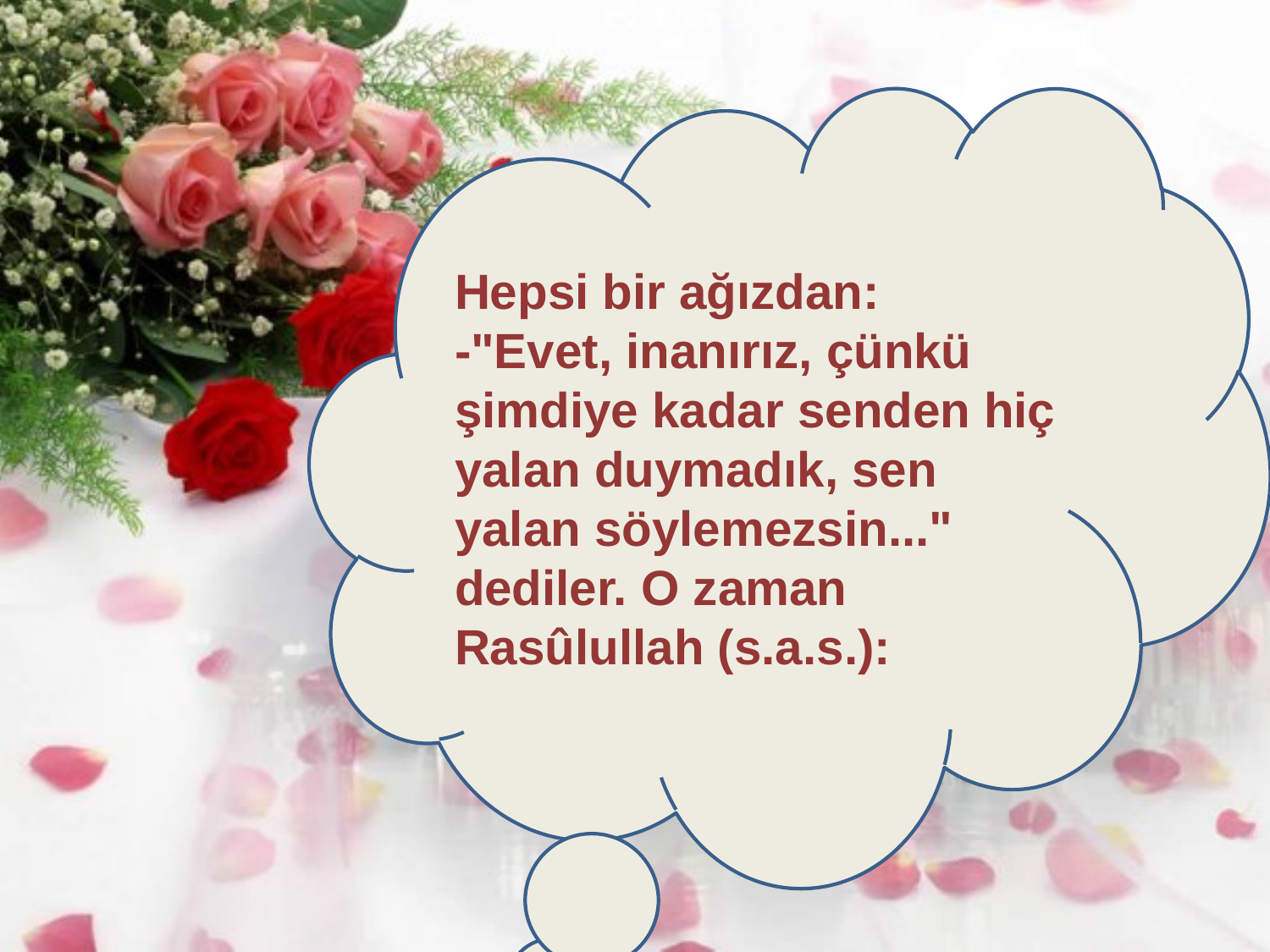

Hepsi bir ağızdan:
-"Evet, inanırız, çünkü şimdiye kadar senden hiç yalan duymadık, sen yalan söylemezsin..." dediler. O zaman Rasûlullah (s.a.s.):